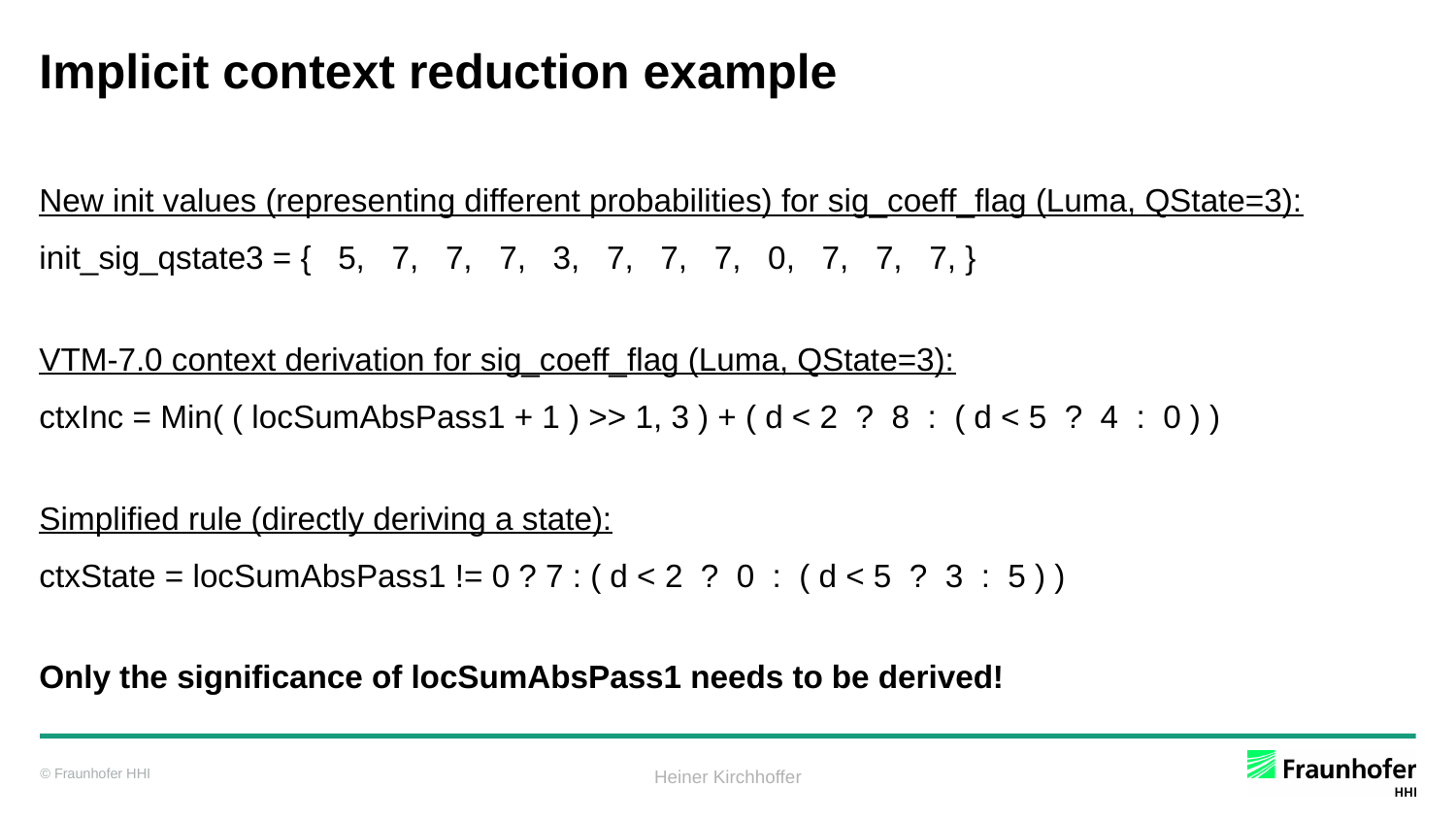

# Implicit context reduction example
New init values (representing different probabilities) for sig_coeff_flag (Luma, QState=3):
init_sig_qstate3 = {   5,   7,   7,   7,   3,   7,   7,   7,   0,   7,   7,   7, }

VTM-7.0 context derivation for sig_coeff_flag (Luma, QState=3):
ctxInc = Min( ( locSumAbsPass1 + 1 ) >> 1, 3 ) + ( d < 2  ?  8  :  ( d < 5  ?  4  :  0 ) )

Simplified rule (directly deriving a state):
ctxState = locSumAbsPass1 != 0 ? 7 : ( d < 2  ?  0  :  ( d < 5  ?  3  :  5 ) )

Only the significance of locSumAbsPass1 needs to be derived!
Heiner Kirchhoffer